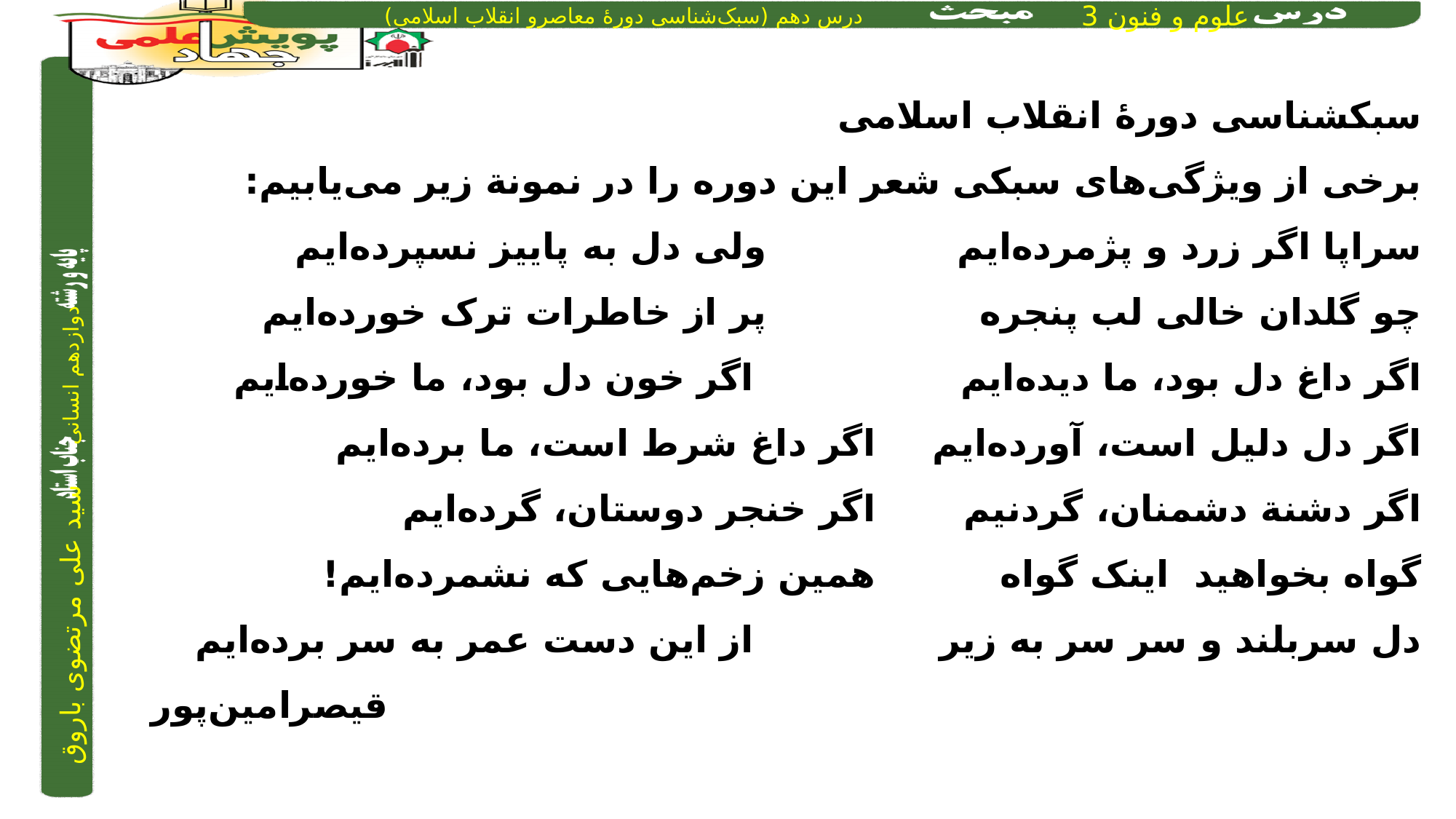

سبکشناسی دورۀ انقلاب اسلامی
برخی از ویژگی‌های سبکی شعر این دوره را در نمونة زیر می‌یابیم:
سراپا اگر زرد و پژمرده‌ایم 	 		ولی دل به پاییز نسپرده‌ایم
چو گلدان خالی لب پنجره 			پر از خاطرات ترک خورده‌ایم
اگر داغ دل بود، ما دیده‌ایم			 اگر خون دل بود، ما خورده‌ایم
اگر دل دلیل است، آورده‌ایم 		اگر داغ شرط است، ما برده‌ایم
اگر دشنة دشمنان، گردنیم 		اگر خنجر دوستان، گرده‌ایم
گواه بخواهید  اینک گواه 			همین زخم‌هایی که نشمرده‌ایم!
دل سربلند و سر سر به زیر			 از این دست عمر به سر برده‌ایم
قیصرامین‌پور